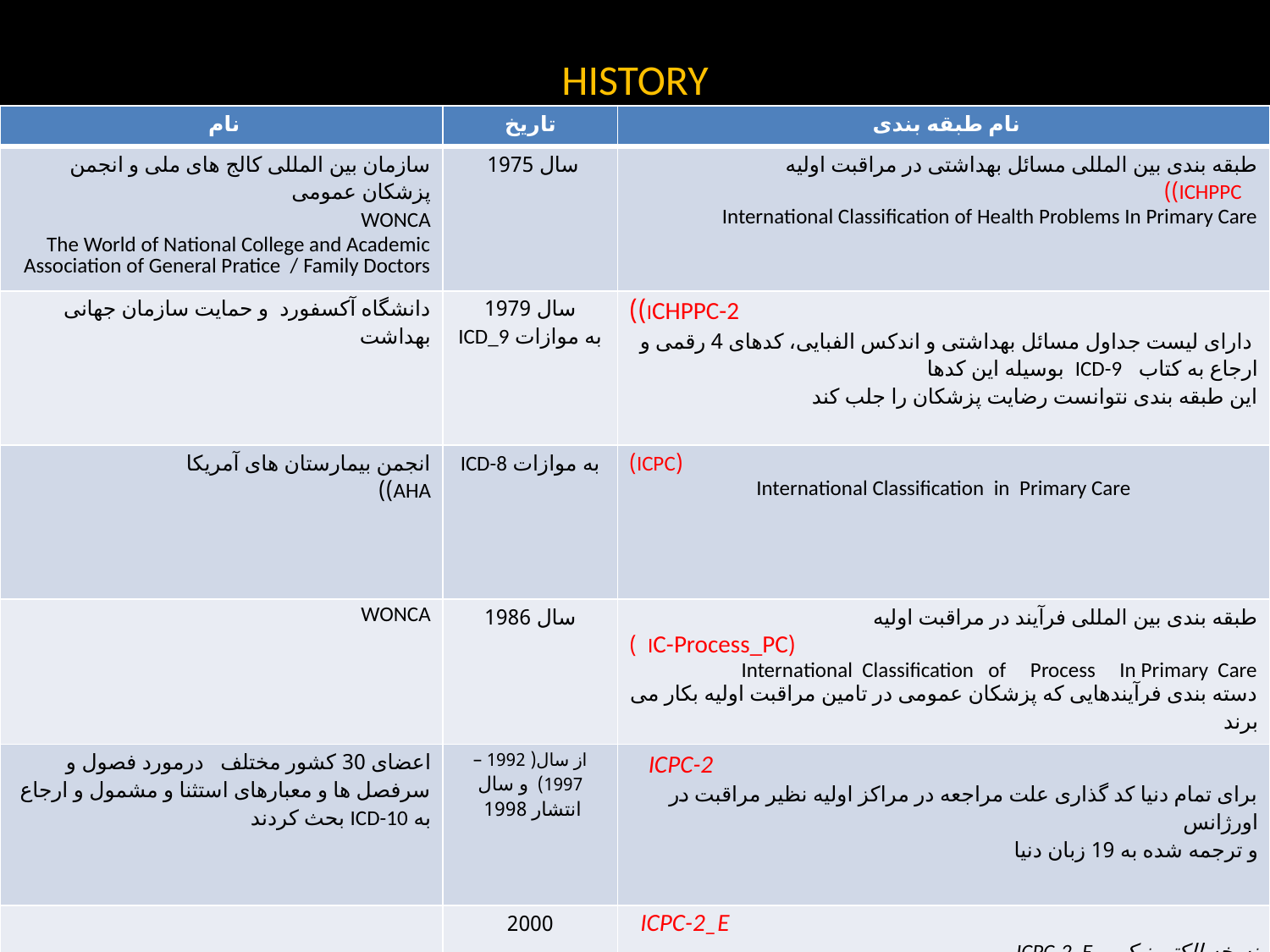

# HISTORY
| نام | تاریخ | نام طبقه بندی |
| --- | --- | --- |
| سازمان بین المللی کالج های ملی و انجمن پزشکان عمومی WONCA The World of National College and Academic Association of General Pratice / Family Doctors | سال 1975 | طبقه بندی بین المللی مسائل بهداشتی در مراقبت اولیه ICHPPC)) International Classification of Health Problems In Primary Care |
| دانشگاه آکسفورد و حمایت سازمان جهانی بهداشت | سال 1979 به موازات ICD\_9 | ICHPPC-2)) دارای لیست جداول مسائل بهداشتی و اندکس الفبایی، کدهای 4 رقمی و ارجاع به کتاب ICD-9 بوسیله این کدها این طبقه بندی نتوانست رضایت پزشکان را جلب کند |
| انجمن بیمارستان های آمریکا AHA)) | به موازات ICD-8 | (ICPC) International Classification in Primary Care |
| WONCA | سال 1986 | طبقه بندی بین المللی فرآیند در مراقبت اولیه (IC-Process\_PC ) International Classification of Process In Primary Care دسته بندی فرآیندهایی که پزشکان عمومی در تامین مراقبت اولیه بکار می برند |
| اعضای 30 کشور مختلف درمورد فصول و سرفصل ها و معبارهای استثنا و مشمول و ارجاع به ICD-10 بحث کردند | از سال( 1992 – 1997) و سال انتشار 1998 | ICPC-2 برای تمام دنیا کد گذاری علت مراجعه در مراکز اولیه نظیر مراقبت در اورژانس و ترجمه شده به 19 زبان دنیا |
|  | 2000 | ICPC-2\_E نسخه الکترونیکی ICPC-2\_E |
4
50